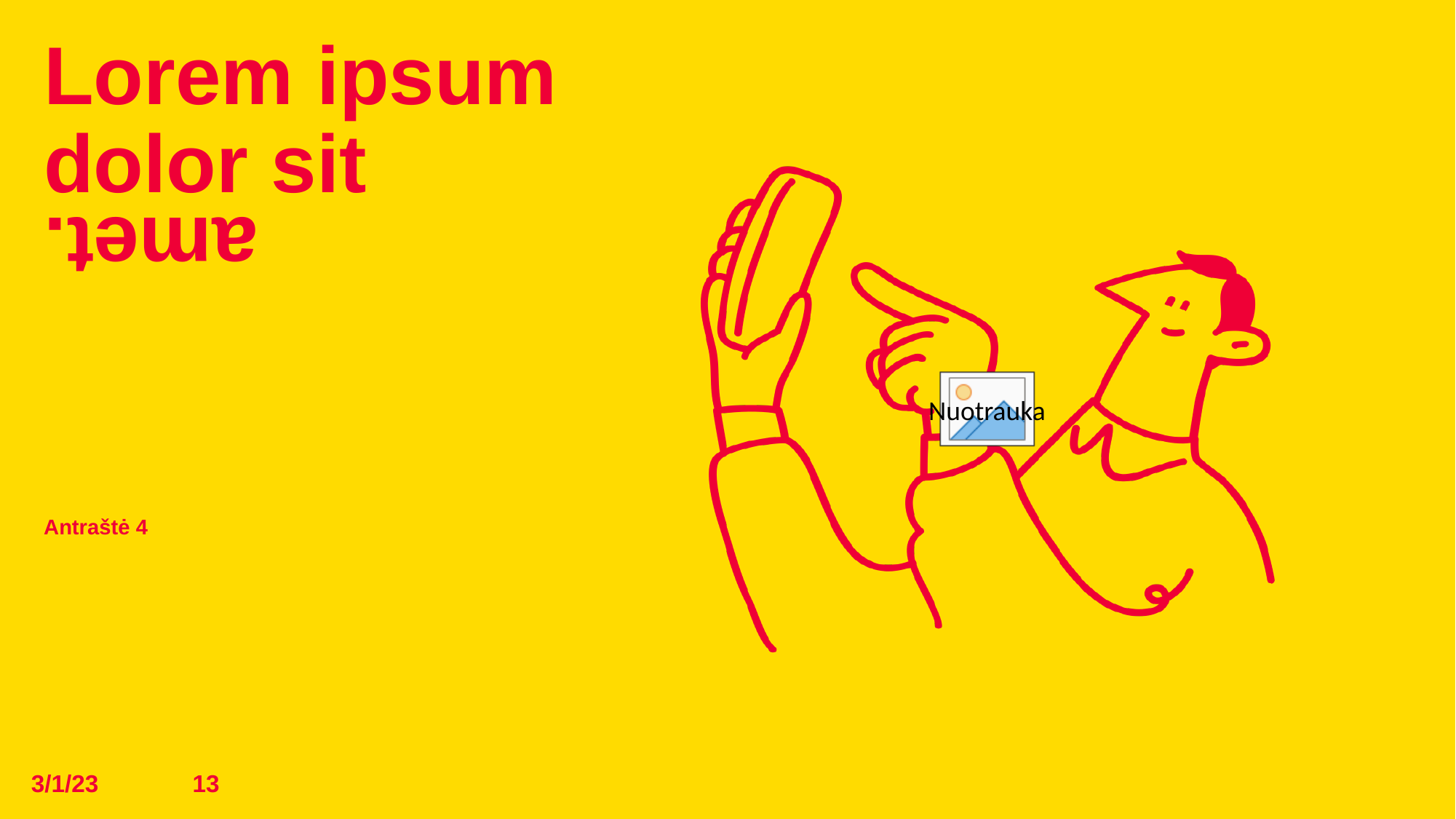

# Lorem ipsum dolor sit
amet.
Antraštė 4

3/1/23
13